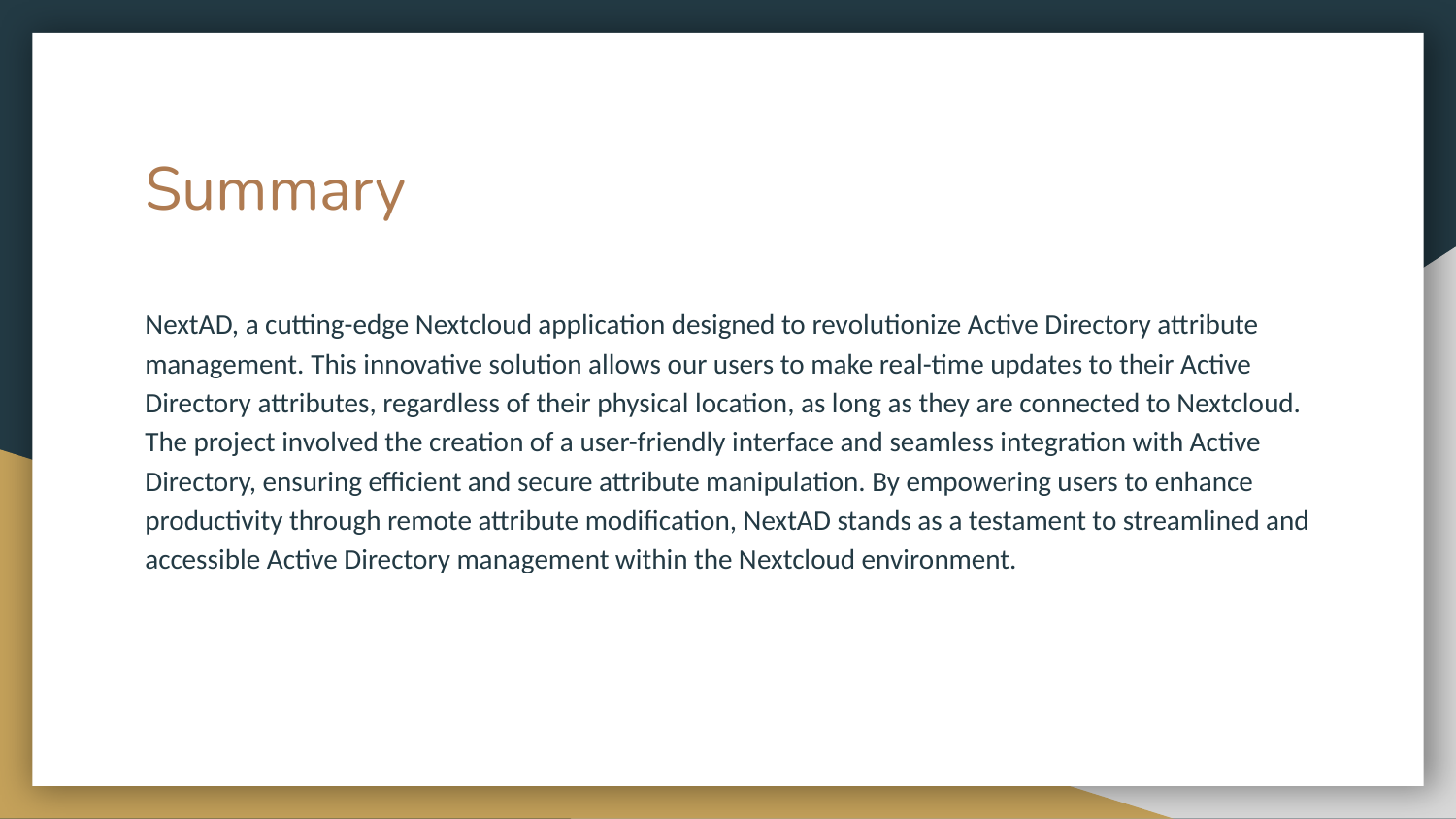

# Summary
NextAD, a cutting-edge Nextcloud application designed to revolutionize Active Directory attribute management. This innovative solution allows our users to make real-time updates to their Active Directory attributes, regardless of their physical location, as long as they are connected to Nextcloud. The project involved the creation of a user-friendly interface and seamless integration with Active Directory, ensuring efficient and secure attribute manipulation. By empowering users to enhance productivity through remote attribute modification, NextAD stands as a testament to streamlined and accessible Active Directory management within the Nextcloud environment.